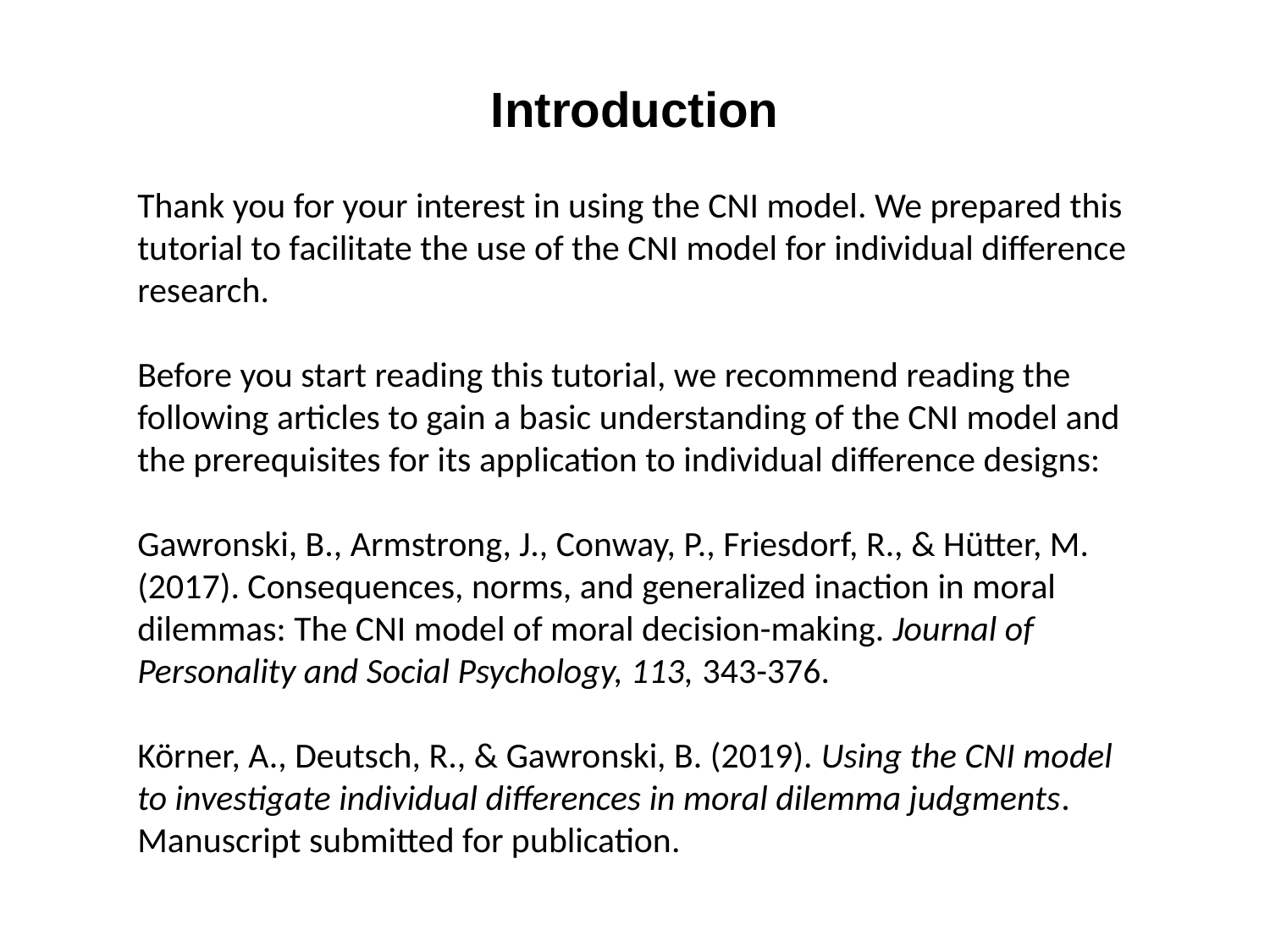

Introduction
Thank you for your interest in using the CNI model. We prepared this tutorial to facilitate the use of the CNI model for individual difference research.

Before you start reading this tutorial, we recommend reading the following articles to gain a basic understanding of the CNI model and the prerequisites for its application to individual difference designs:

Gawronski, B., Armstrong, J., Conway, P., Friesdorf, R., & Hütter, M. (2017). Consequences, norms, and generalized inaction in moral dilemmas: The CNI model of moral decision-making. Journal of Personality and Social Psychology, 113, 343-376.

Körner, A., Deutsch, R., & Gawronski, B. (2019). Using the CNI model to investigate individual differences in moral dilemma judgments. Manuscript submitted for publication.